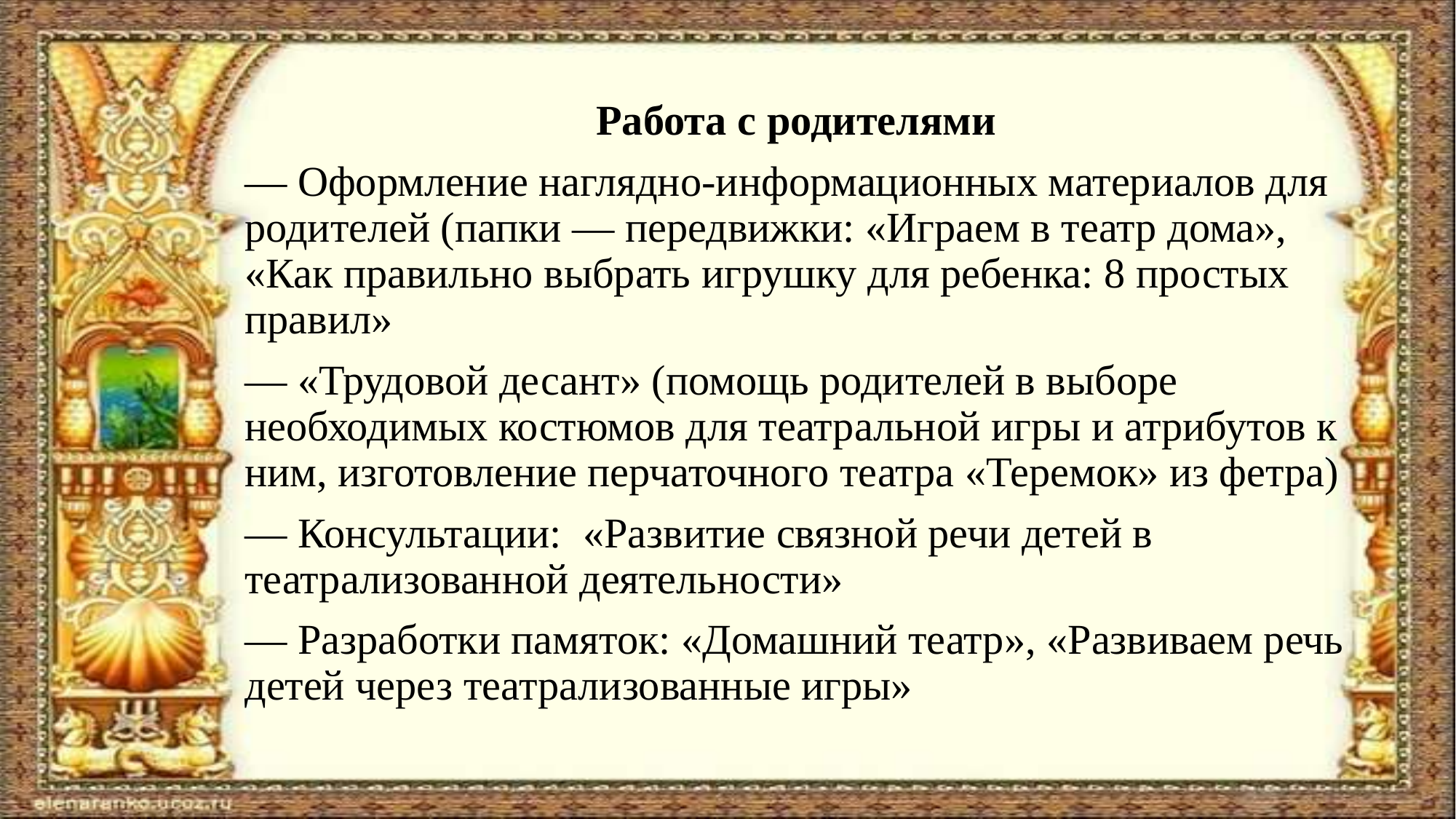

Работа с родителями
— Оформление наглядно-информационных материалов для родителей (папки — передвижки: «Играем в театр дома», «Как правильно выбрать игрушку для ребенка: 8 простых правил»
— «Трудовой десант» (помощь родителей в выборе необходимых костюмов для театральной игры и атрибутов к ним, изготовление перчаточного театра «Теремок» из фетра)
— Консультации:  «Развитие связной речи детей в театрализованной деятельности»
— Разработки памяток: «Домашний театр», «Развиваем речь детей через театрализованные игры»